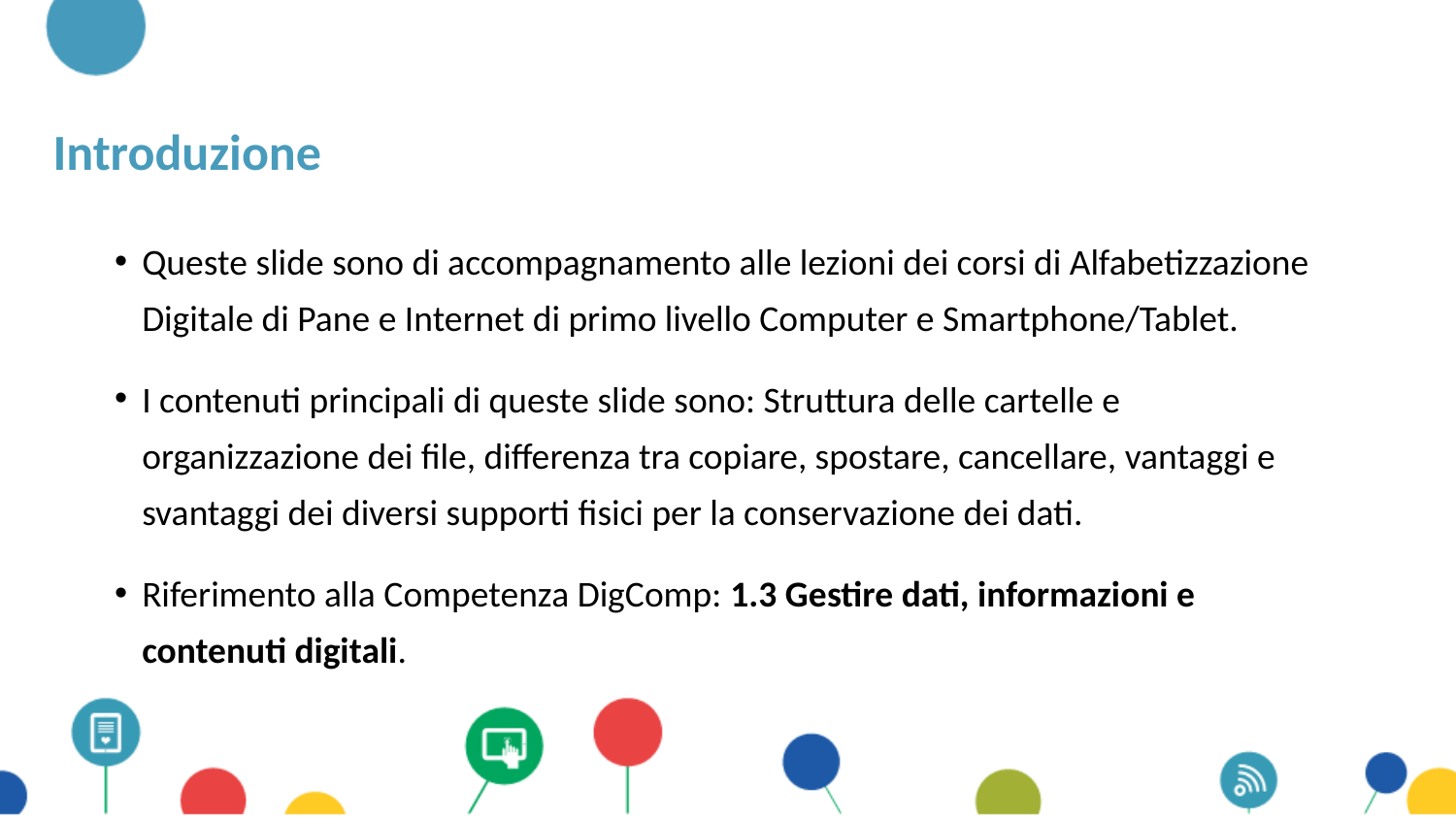

# Introduzione
Queste slide sono di accompagnamento alle lezioni dei corsi di Alfabetizzazione Digitale di Pane e Internet di primo livello Computer e Smartphone/Tablet.
I contenuti principali di queste slide sono: Struttura delle cartelle e organizzazione dei file, differenza tra copiare, spostare, cancellare, vantaggi e svantaggi dei diversi supporti fisici per la conservazione dei dati.
Riferimento alla Competenza DigComp: 1.3 Gestire dati, informazioni e contenuti digitali.